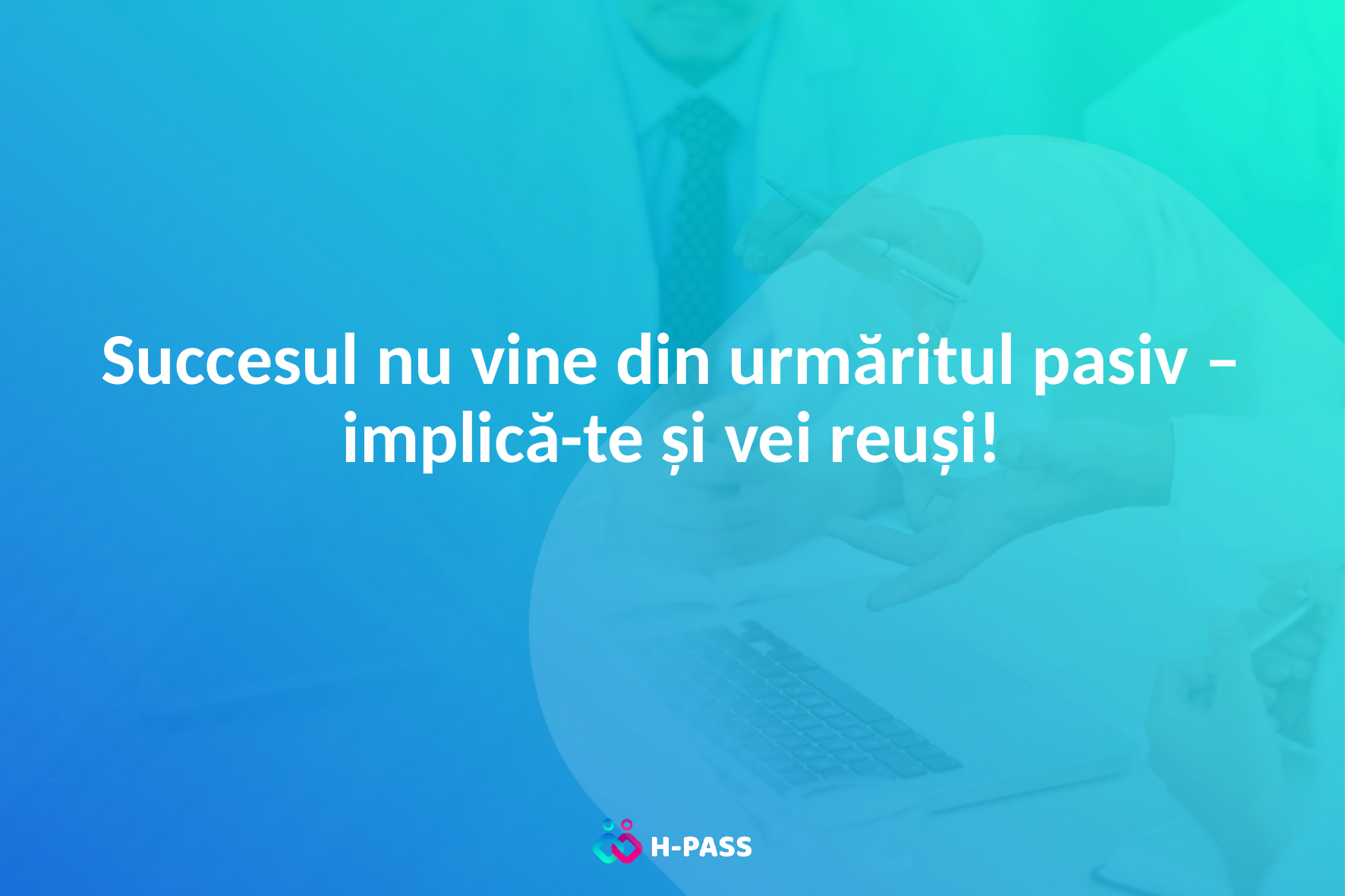

# Succesul nu vine din urmăritul pasiv – implică-te și vei reuși!